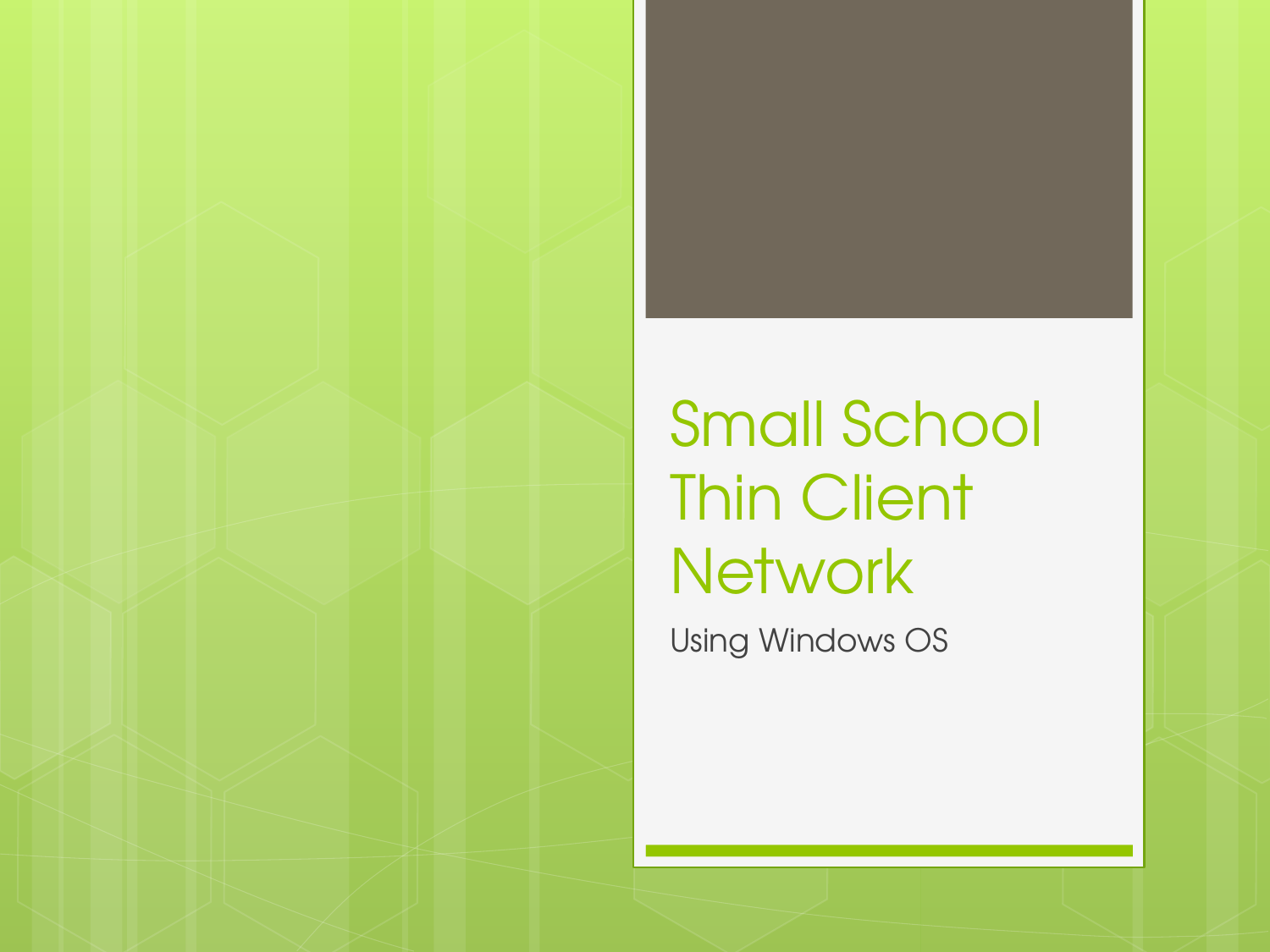

# Small School Thin Client Network
Using Windows OS